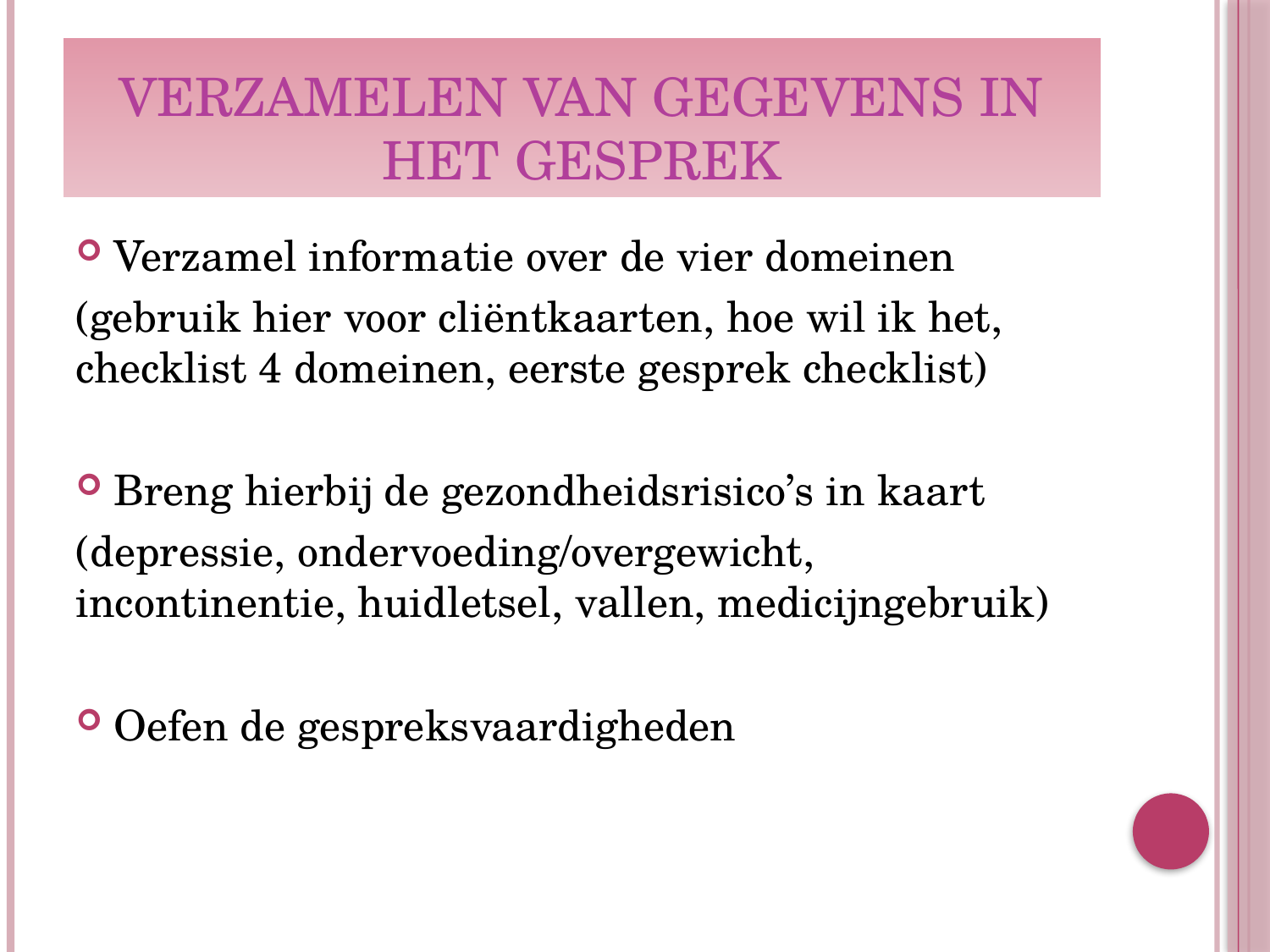

# Verzamelen van gegevens in het gesprek
Verzamel informatie over de vier domeinen
(gebruik hier voor cliëntkaarten, hoe wil ik het, checklist 4 domeinen, eerste gesprek checklist)

Breng hierbij de gezondheidsrisico’s in kaart
(depressie, ondervoeding/overgewicht, incontinentie, huidletsel, vallen, medicijngebruik)

Oefen de gespreksvaardigheden